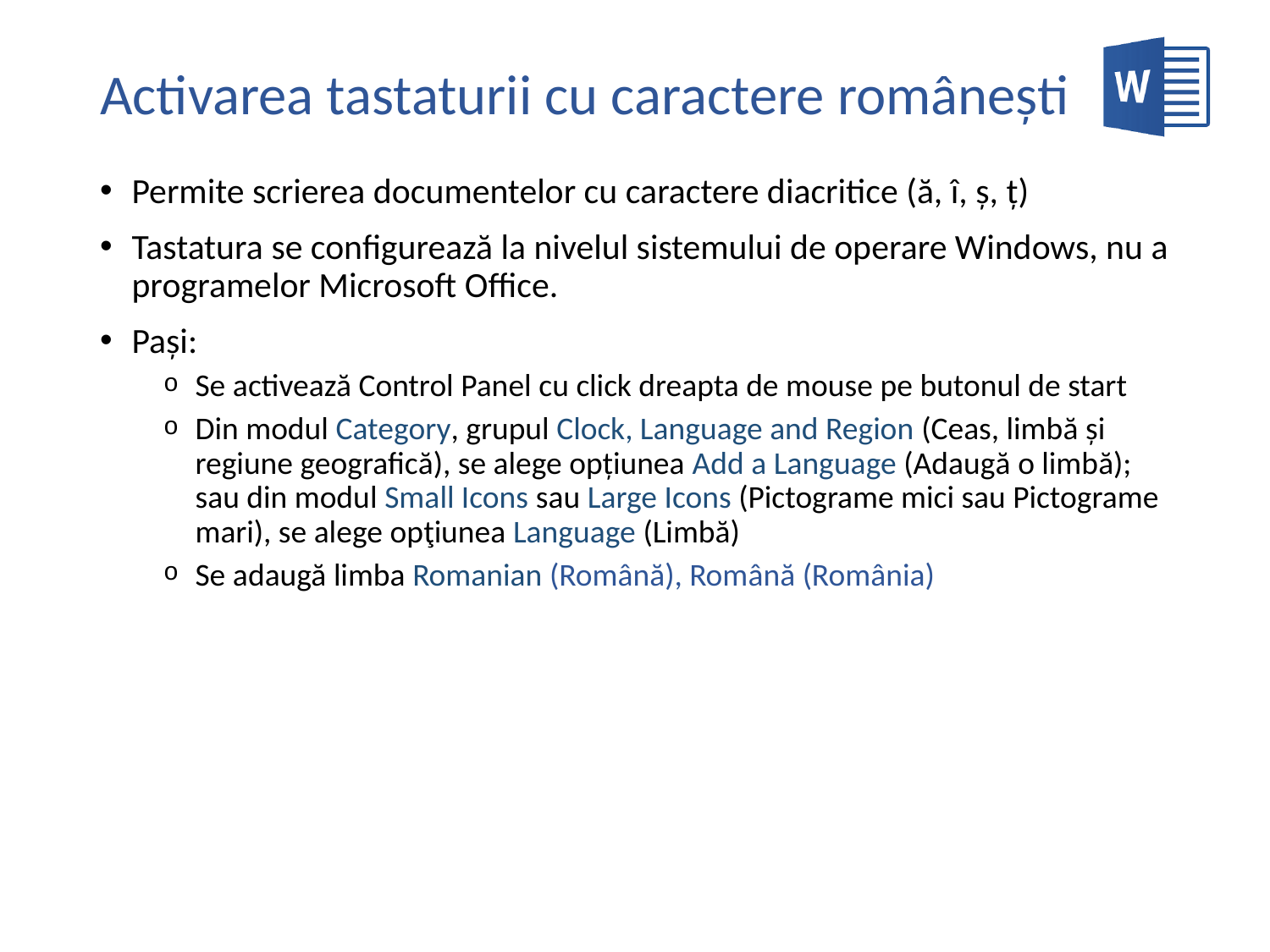

# Activarea tastaturii cu caractere româneşti
Permite scrierea documentelor cu caractere diacritice (ă, î, ş, ţ)
Tastatura se configurează la nivelul sistemului de operare Windows, nu a programelor Microsoft Office.
Paşi:
Se activează Control Panel cu click dreapta de mouse pe butonul de start
Din modul Category, grupul Clock, Language and Region (Ceas, limbă și regiune geografică), se alege opţiunea Add a Language (Adaugă o limbă); sau din modul Small Icons sau Large Icons (Pictograme mici sau Pictograme mari), se alege opţiunea Language (Limbă)
Se adaugă limba Romanian (Română), Română (România)